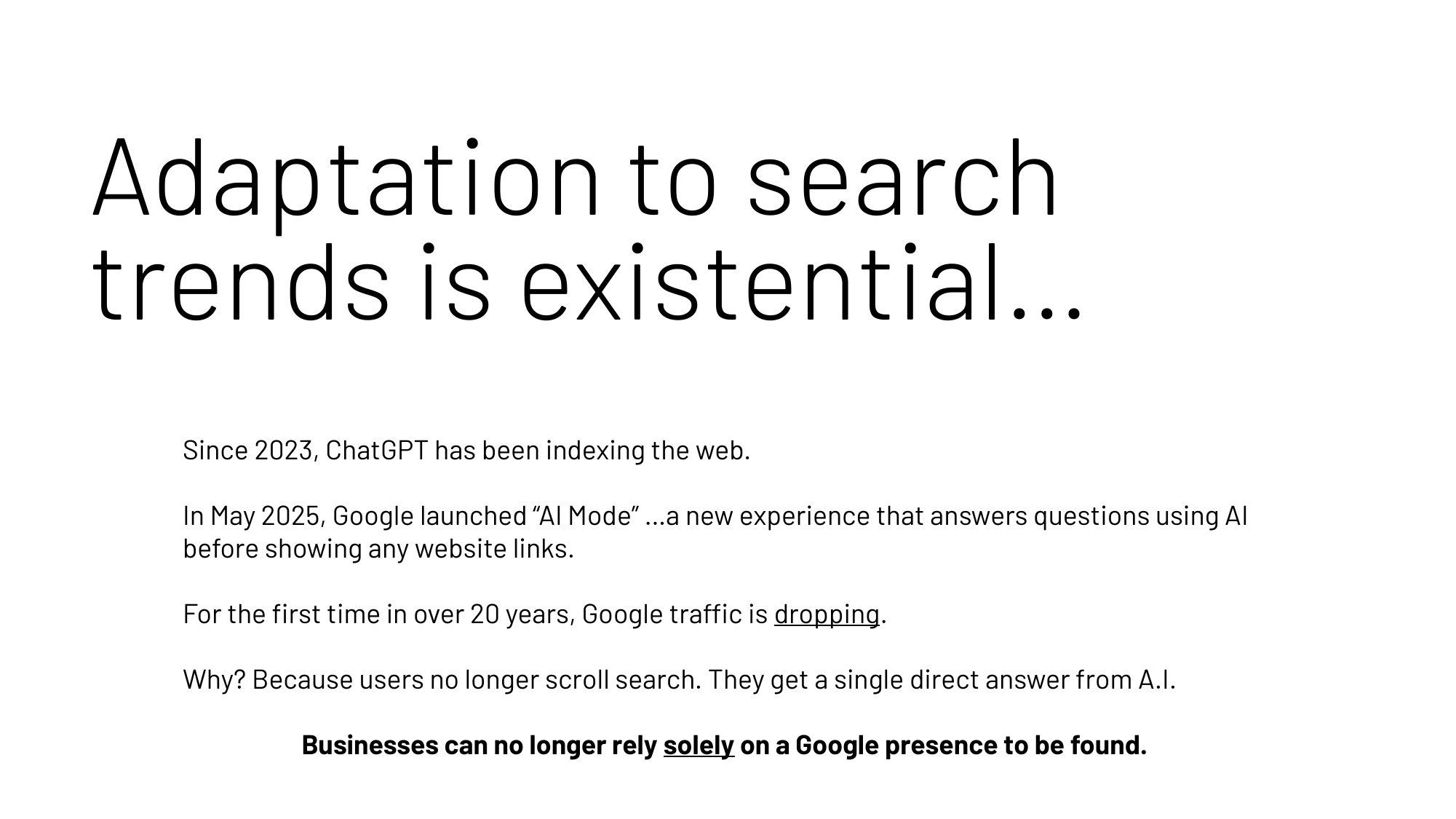

Adaptation to search trends is existential…
Since 2023, ChatGPT has been indexing the web.

In May 2025, Google launched “AI Mode” …a new experience that answers questions using AI before showing any website links.

For the first time in over 20 years, Google traffic is dropping.

Why? Because users no longer scroll search. They get a single direct answer from A.I.

Businesses can no longer rely solely on a Google presence to be found.